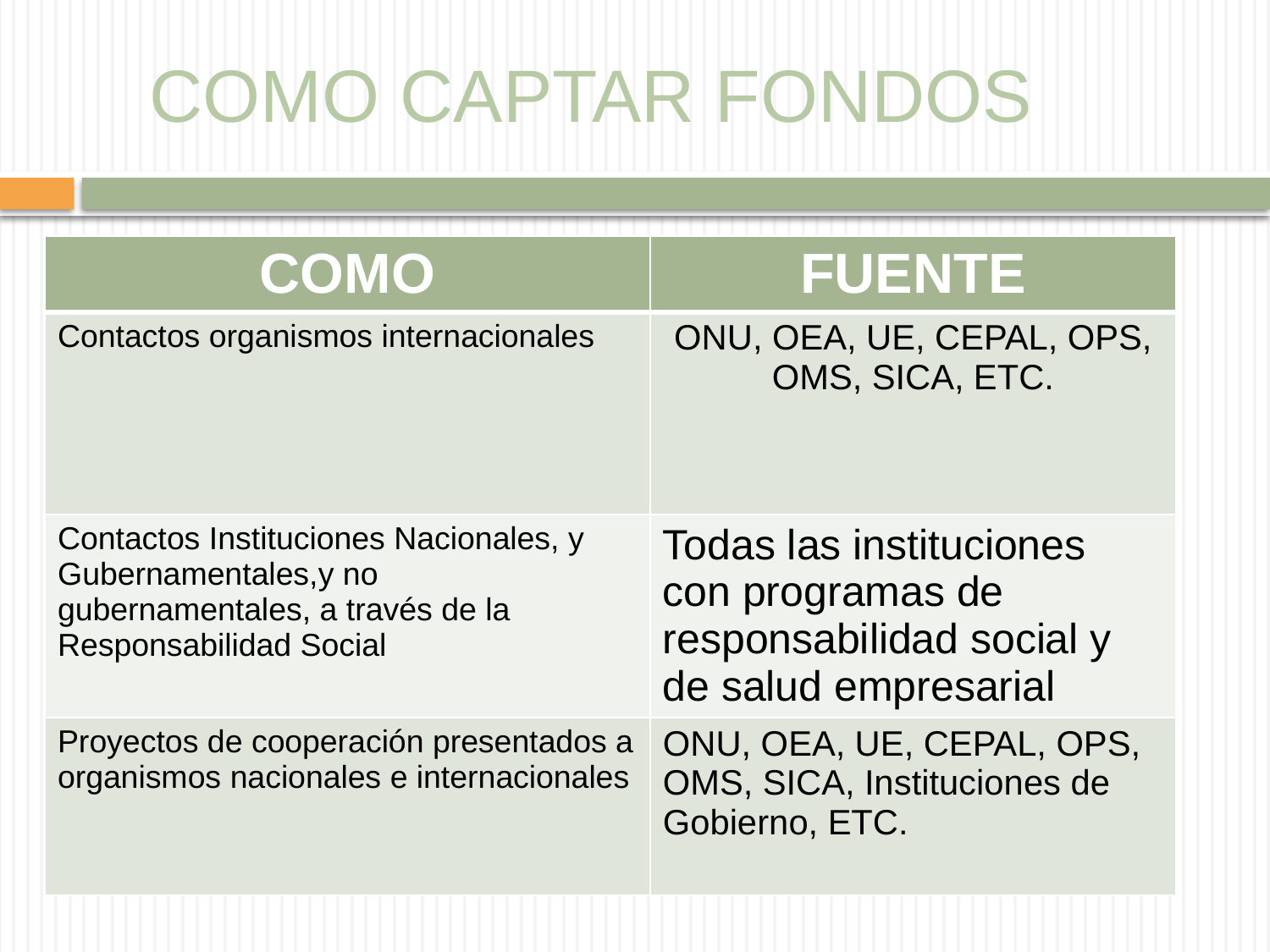

COMO CAPTAR FONDOS
| COMO | FUENTE |
| --- | --- |
| Contactos organismos internacionales | ONU, OEA, UE, CEPAL, OPS, OMS, SICA, ETC. |
| Contactos Instituciones Nacionales, y Gubernamentales,y no gubernamentales, a través de la Responsabilidad Social | Todas las instituciones con programas de responsabilidad social y de salud empresarial |
| Proyectos de cooperación presentados a organismos nacionales e internacionales | ONU, OEA, UE, CEPAL, OPS, OMS, SICA, Instituciones de Gobierno, ETC. |